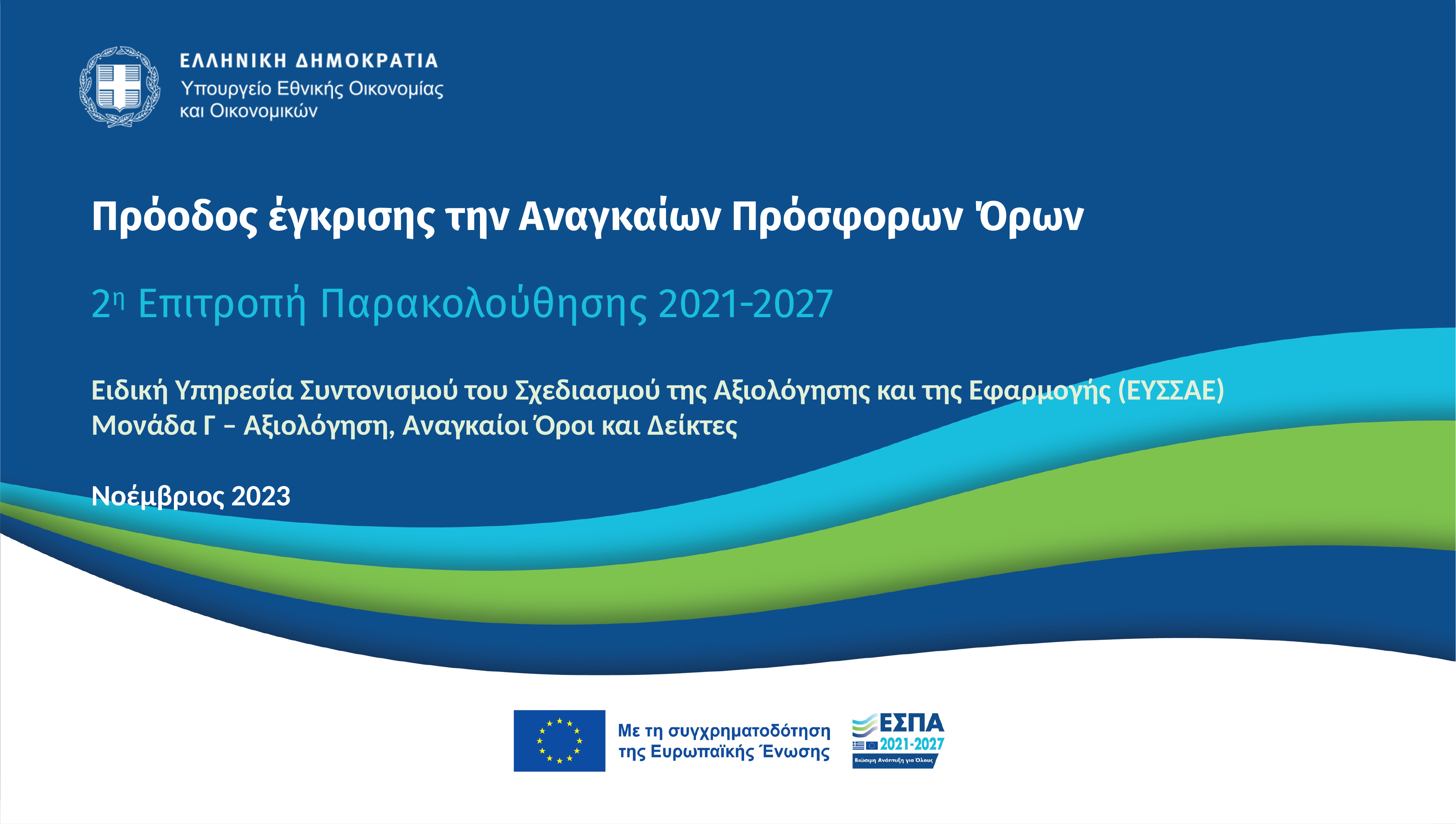

Πρόοδος έγκρισης την Αναγκαίων Πρόσφορων Όρων
2η Επιτροπή Παρακολούθησης 2021-2027

Ειδική Υπηρεσία Συντονισμού του Σχεδιασμού της Αξιολόγησης και της Εφαρμογής (ΕΥΣΣΑΕ)
Μονάδα Γ – Αξιολόγηση, Αναγκαίοι Όροι και Δείκτες

Νοέμβριος 2023